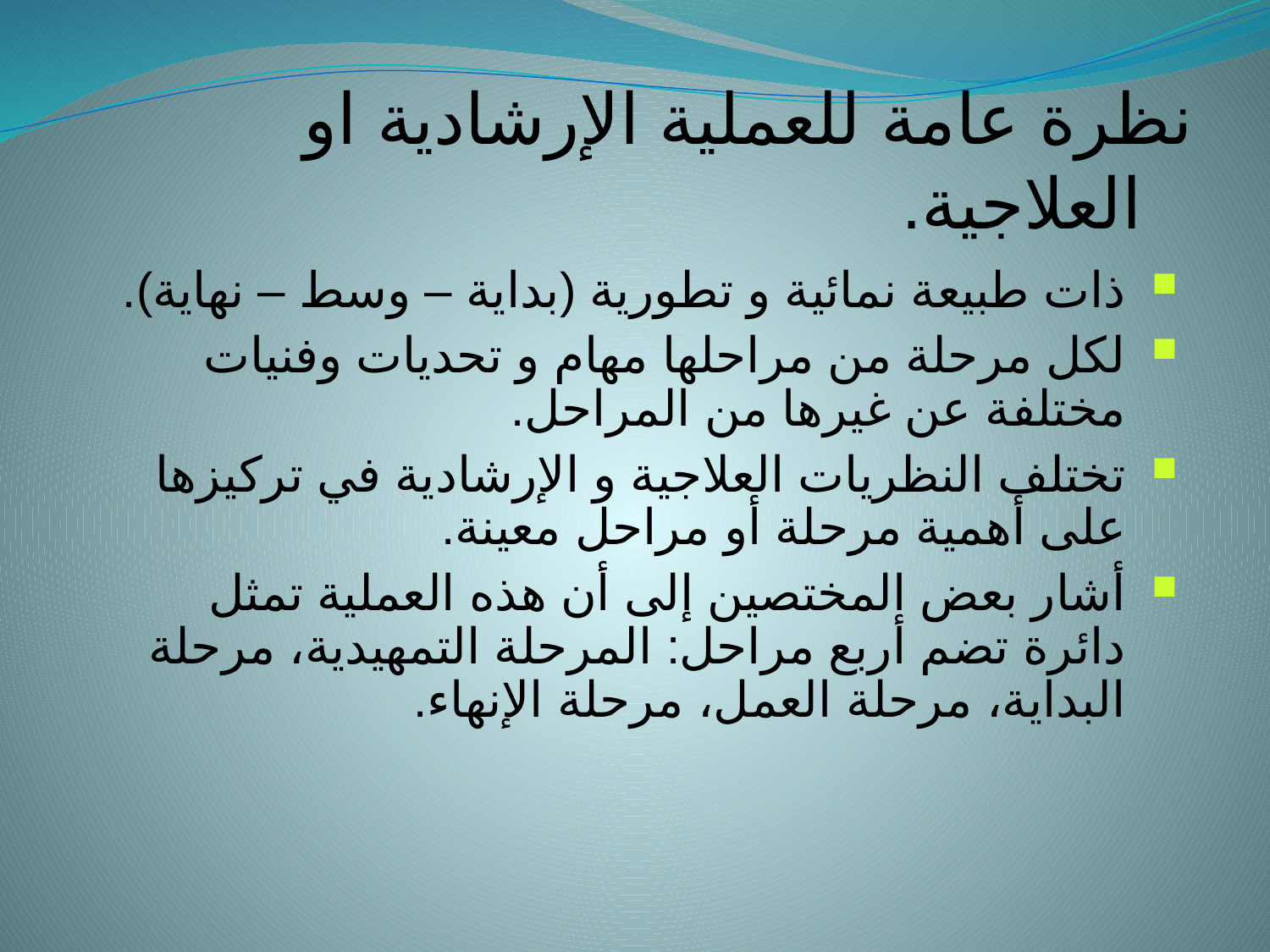

نظرة عامة للعملية الإرشادية او العلاجية.
ذات طبيعة نمائية و تطورية (بداية – وسط – نهاية).
لكل مرحلة من مراحلها مهام و تحديات وفنيات مختلفة عن غيرها من المراحل.
تختلف النظريات العلاجية و الإرشادية في تركيزها على أهمية مرحلة أو مراحل معينة.
أشار بعض المختصين إلى أن هذه العملية تمثل دائرة تضم أربع مراحل: المرحلة التمهيدية، مرحلة البداية، مرحلة العمل، مرحلة الإنهاء.